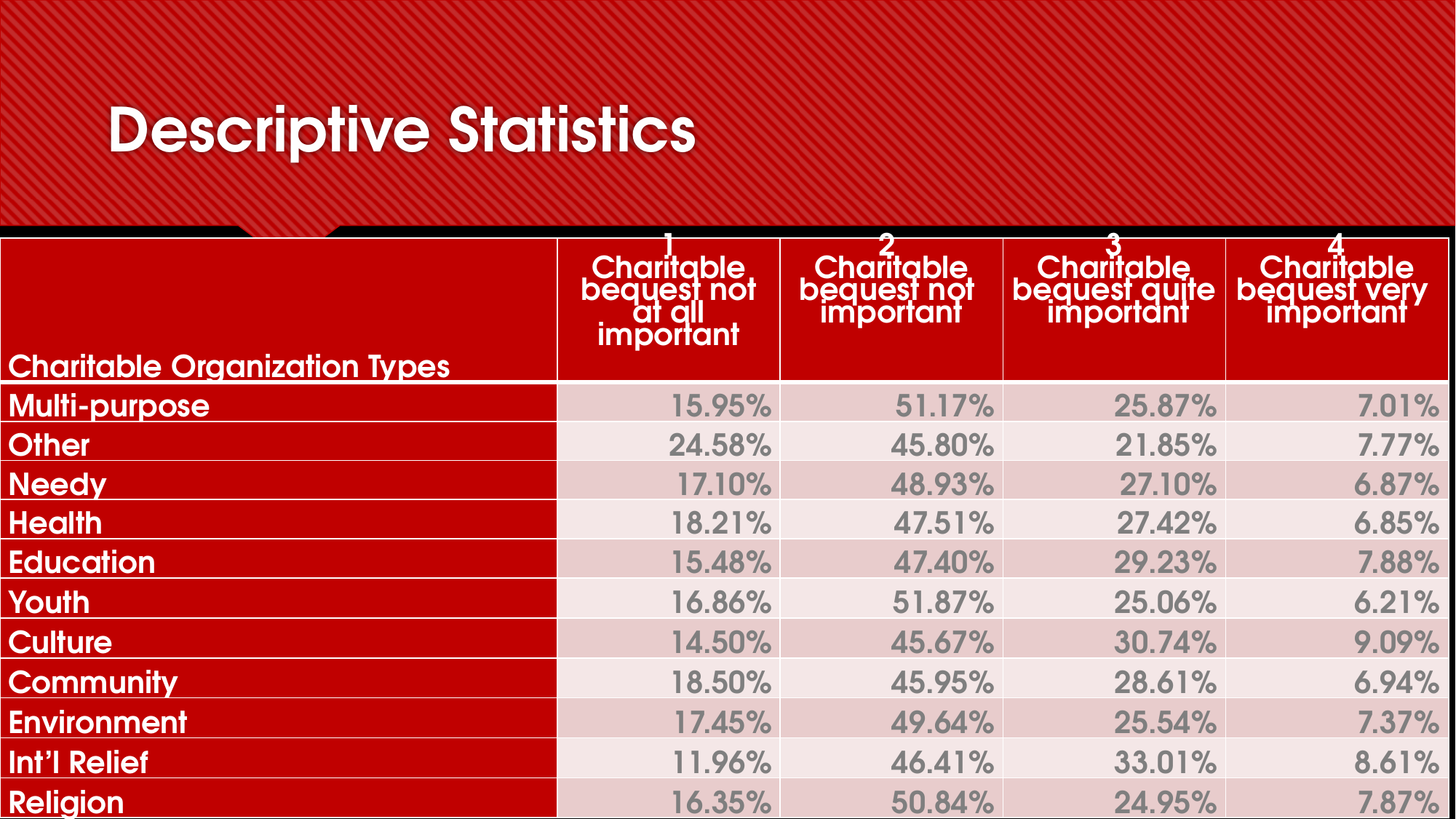

# Descriptive Statistics
| Charitable Organization Types | 1 Charitable bequest not at all important | 2 Charitable bequest not important | 3 Charitable bequest quite important | 4 Charitable bequest very important |
| --- | --- | --- | --- | --- |
| Multi-purpose | 15.95% | 51.17% | 25.87% | 7.01% |
| Other | 24.58% | 45.80% | 21.85% | 7.77% |
| Needy | 17.10% | 48.93% | 27.10% | 6.87% |
| Health | 18.21% | 47.51% | 27.42% | 6.85% |
| Education | 15.48% | 47.40% | 29.23% | 7.88% |
| Youth | 16.86% | 51.87% | 25.06% | 6.21% |
| Culture | 14.50% | 45.67% | 30.74% | 9.09% |
| Community | 18.50% | 45.95% | 28.61% | 6.94% |
| Environment | 17.45% | 49.64% | 25.54% | 7.37% |
| Int’l Relief | 11.96% | 46.41% | 33.01% | 8.61% |
| Religion | 16.35% | 50.84% | 24.95% | 7.87% |